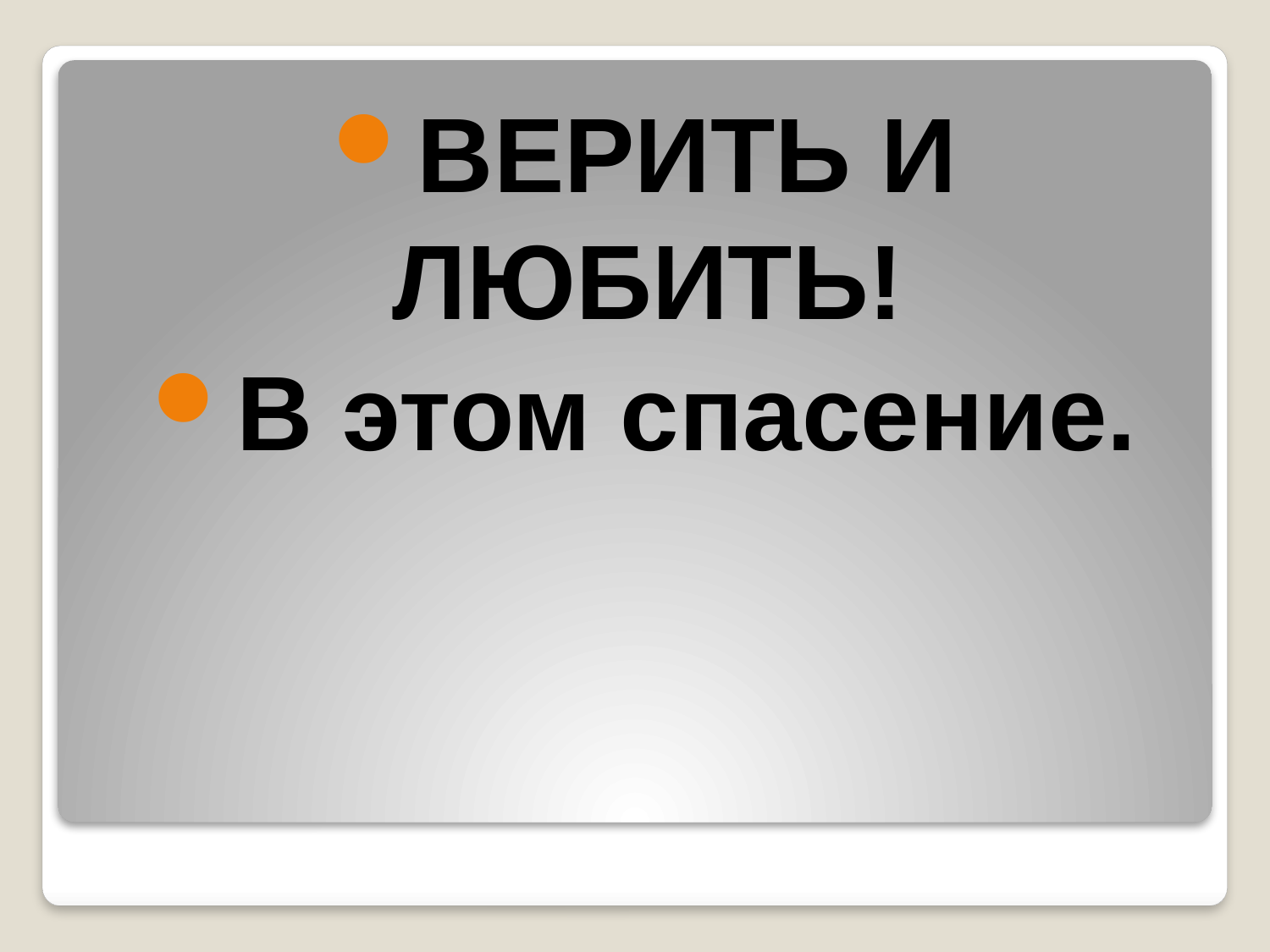

ВЕРИТЬ И ЛЮБИТЬ!
В этом спасение.
#